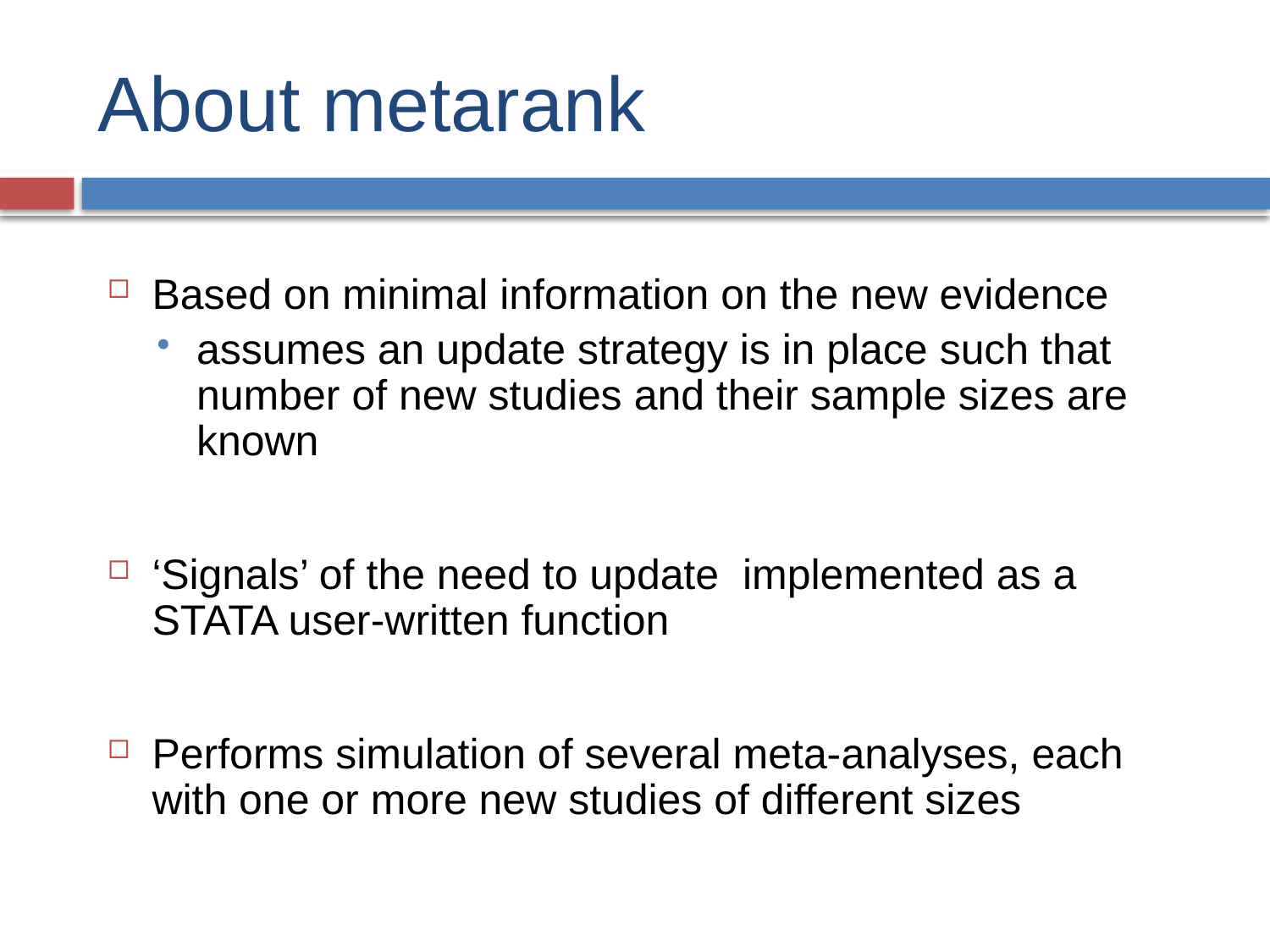

# About metarank
Based on minimal information on the new evidence
assumes an update strategy is in place such that number of new studies and their sample sizes are known

‘Signals’ of the need to update  implemented as a STATA user-written function

Performs simulation of several meta-analyses, each with one or more new studies of different sizes